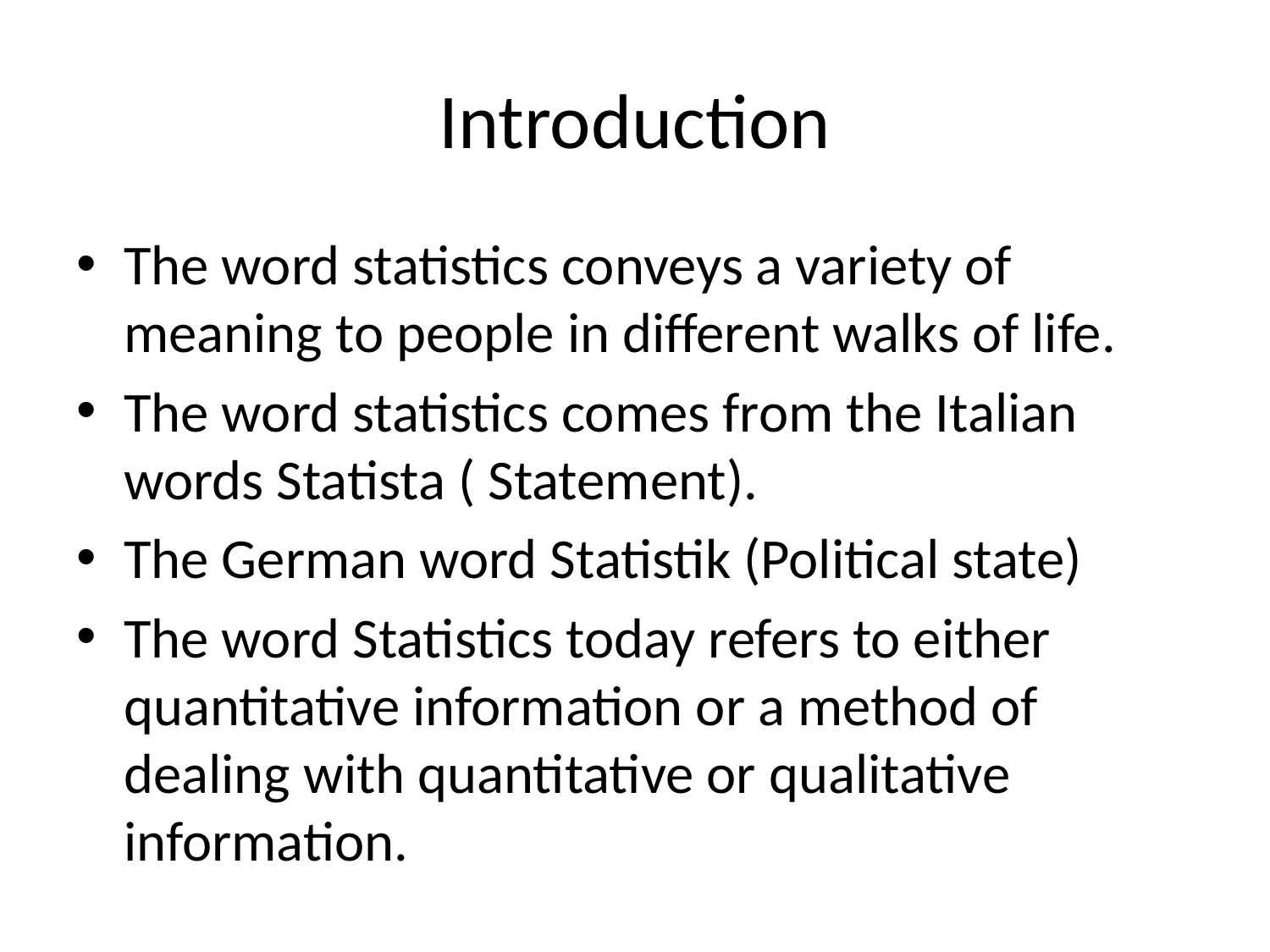

# Introduction
The word statistics conveys a variety of  meaning to people in different walks of life.
The word statistics comes from the Italian words Statista ( Statement).
The German word Statistik (Political state)
The word Statistics today refers to either  quantitative information or a method of  dealing with quantitative or qualitative information.